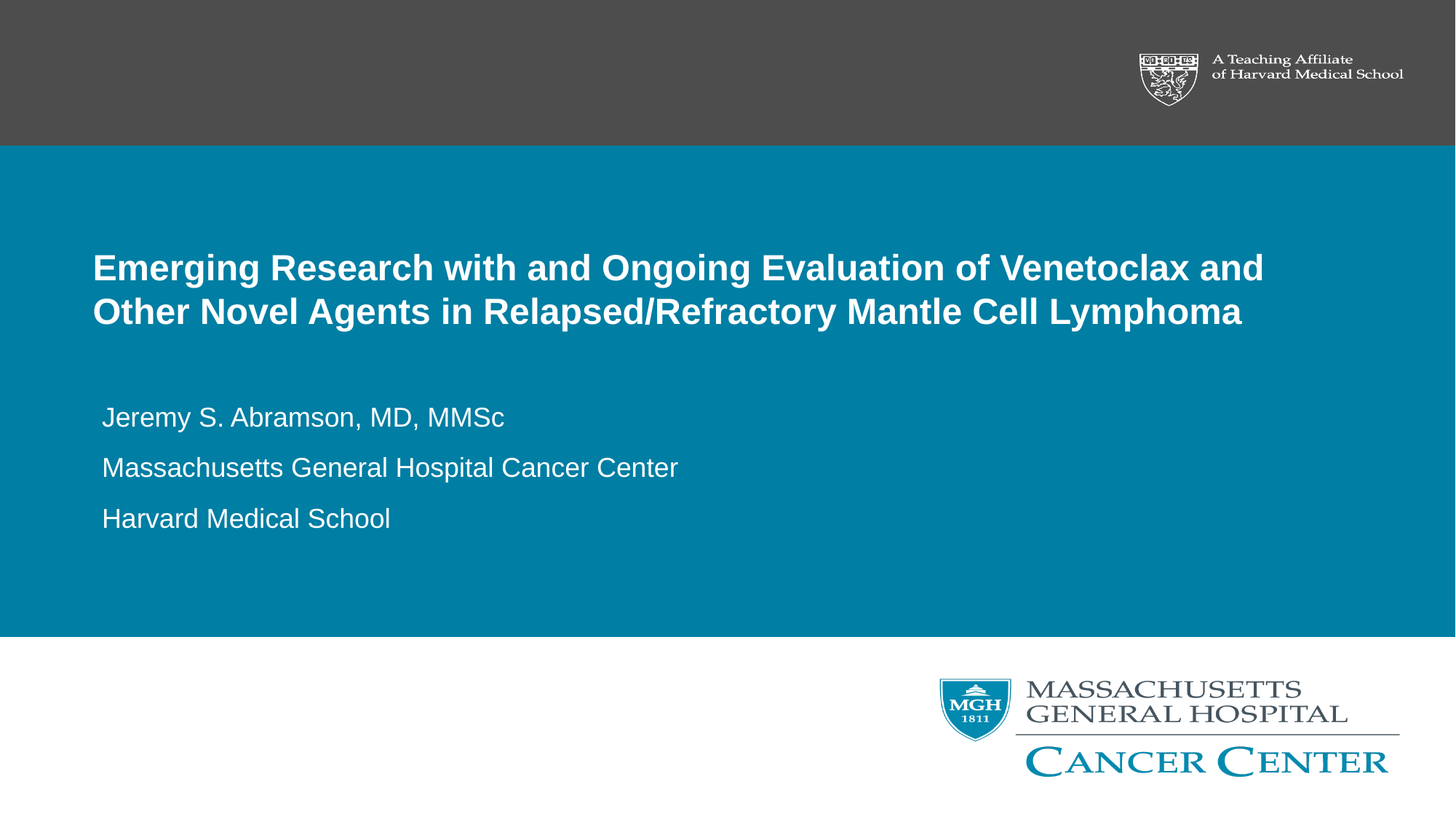

Emerging Research with and Ongoing Evaluation of Venetoclax and Other Novel Agents in Relapsed/Refractory Mantle Cell Lymphoma
Jeremy S. Abramson, MD, MMSc
Massachusetts General Hospital Cancer Center
Harvard Medical School